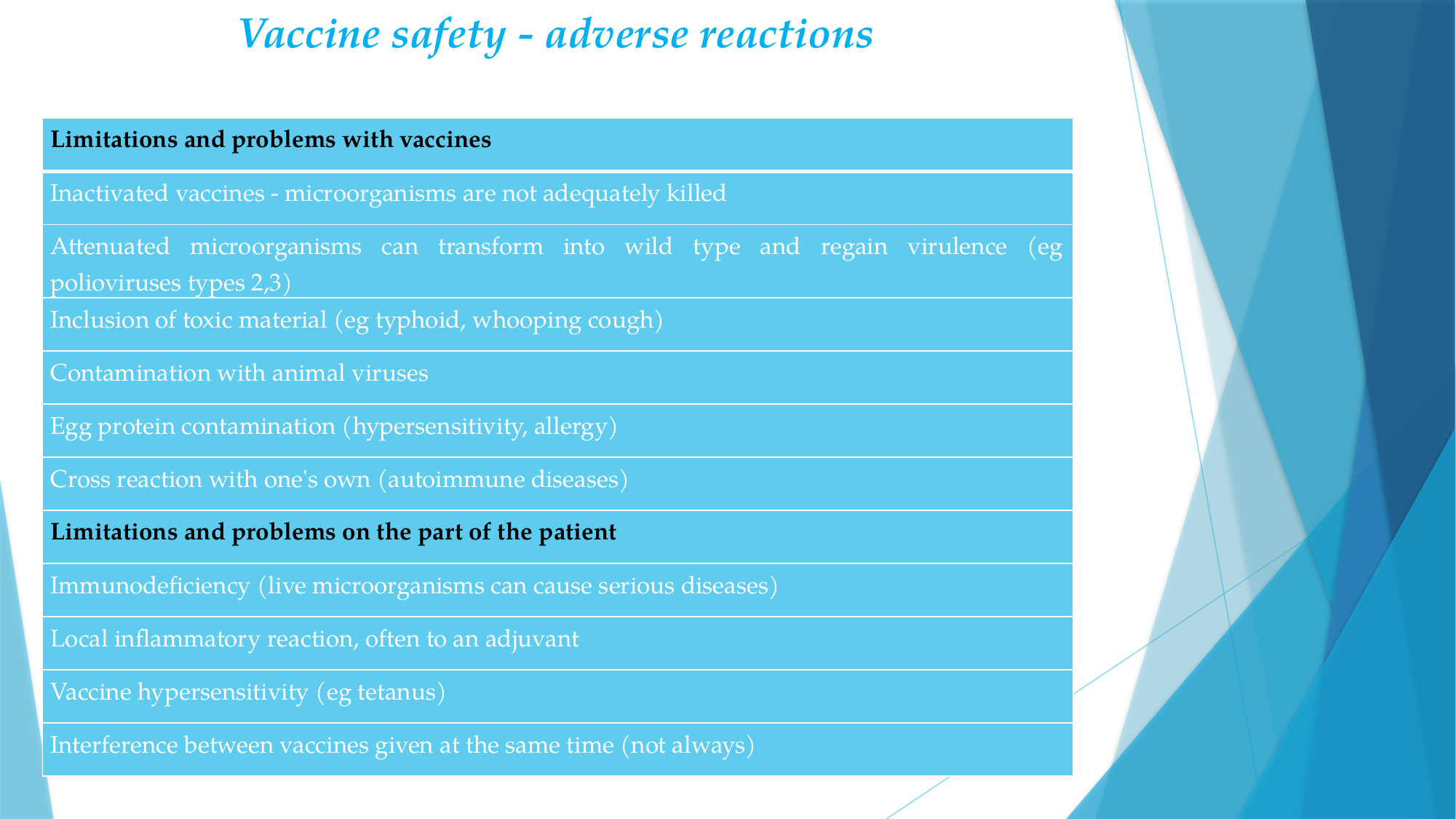

Vaccine safety - adverse reactions
| Limitations and problems with vaccines |
| --- |
| Inactivated vaccines - microorganisms are not adequately killed |
| Attenuated microorganisms can transform into wild type and regain virulence (eg polioviruses types 2,3) |
| Inclusion of toxic material (eg typhoid, whooping cough) |
| Contamination with animal viruses |
| Egg protein contamination (hypersensitivity, allergy) |
| Cross reaction with one's own (autoimmune diseases) |
| Limitations and problems on the part of the patient |
| Immunodeficiency (live microorganisms can cause serious diseases) |
| Local inflammatory reaction, often to an adjuvant |
| Vaccine hypersensitivity (eg tetanus) |
| Interference between vaccines given at the same time (not always) |